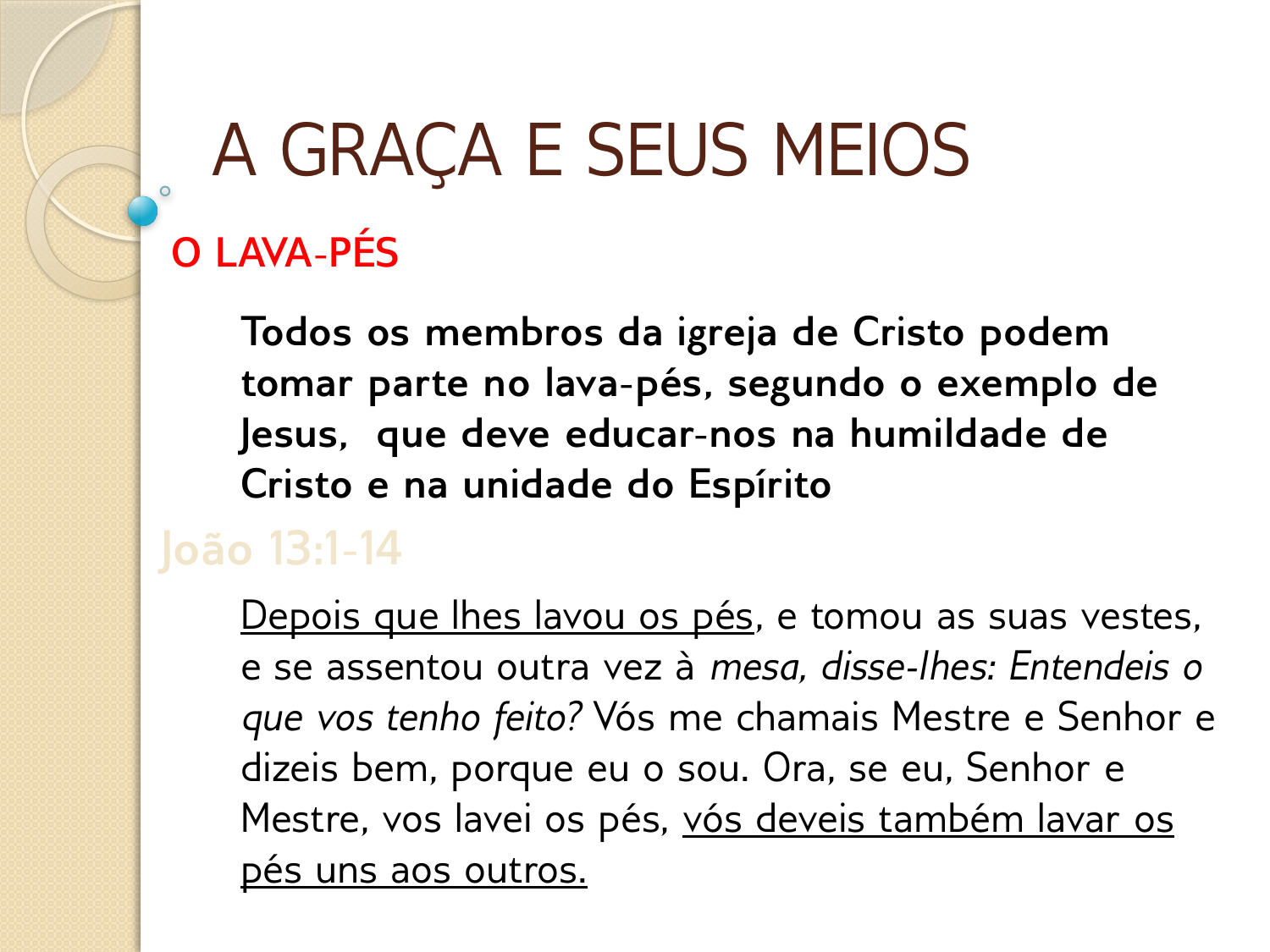

A GRAÇA E SEUS MEIOS
O LAVA-PÉS

Todos os membros da igreja de Cristo podem tomar parte no lava-pés, segundo o exemplo de Jesus,  que deve educar-nos na humildade de Cristo e na unidade do Espírito
João 13:1-14
Depois que lhes lavou os pés, e tomou as suas vestes, e se assentou outra vez à mesa, disse-lhes: Entendeis o que vos tenho feito? Vós me chamais Mestre e Senhor e dizeis bem, porque eu o sou. Ora, se eu, Senhor e Mestre, vos lavei os pés, vós deveis também lavar os pés uns aos outros.